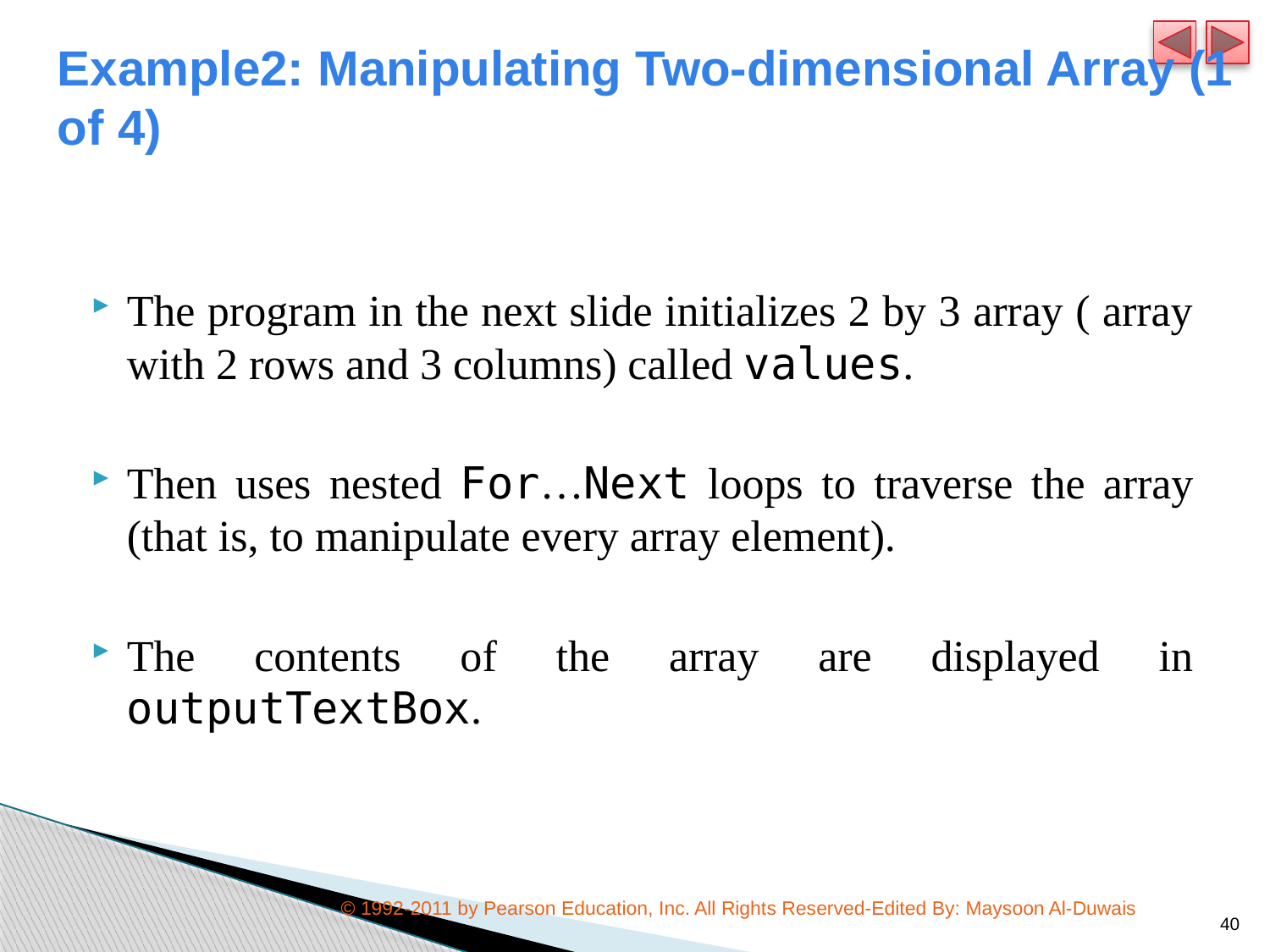

# Example2: Manipulating Two-dimensional Array (1 of 4)

The program in the next slide initializes 2 by 3 array ( array with 2 rows and 3 columns) called values.

Then uses nested For…Next loops to traverse the array (that is, to manipulate every array element).

The contents of the array are displayed in outputTextBox.
© 1992-2011 by Pearson Education, Inc. All Rights Reserved-Edited By: Maysoon Al-Duwais
40